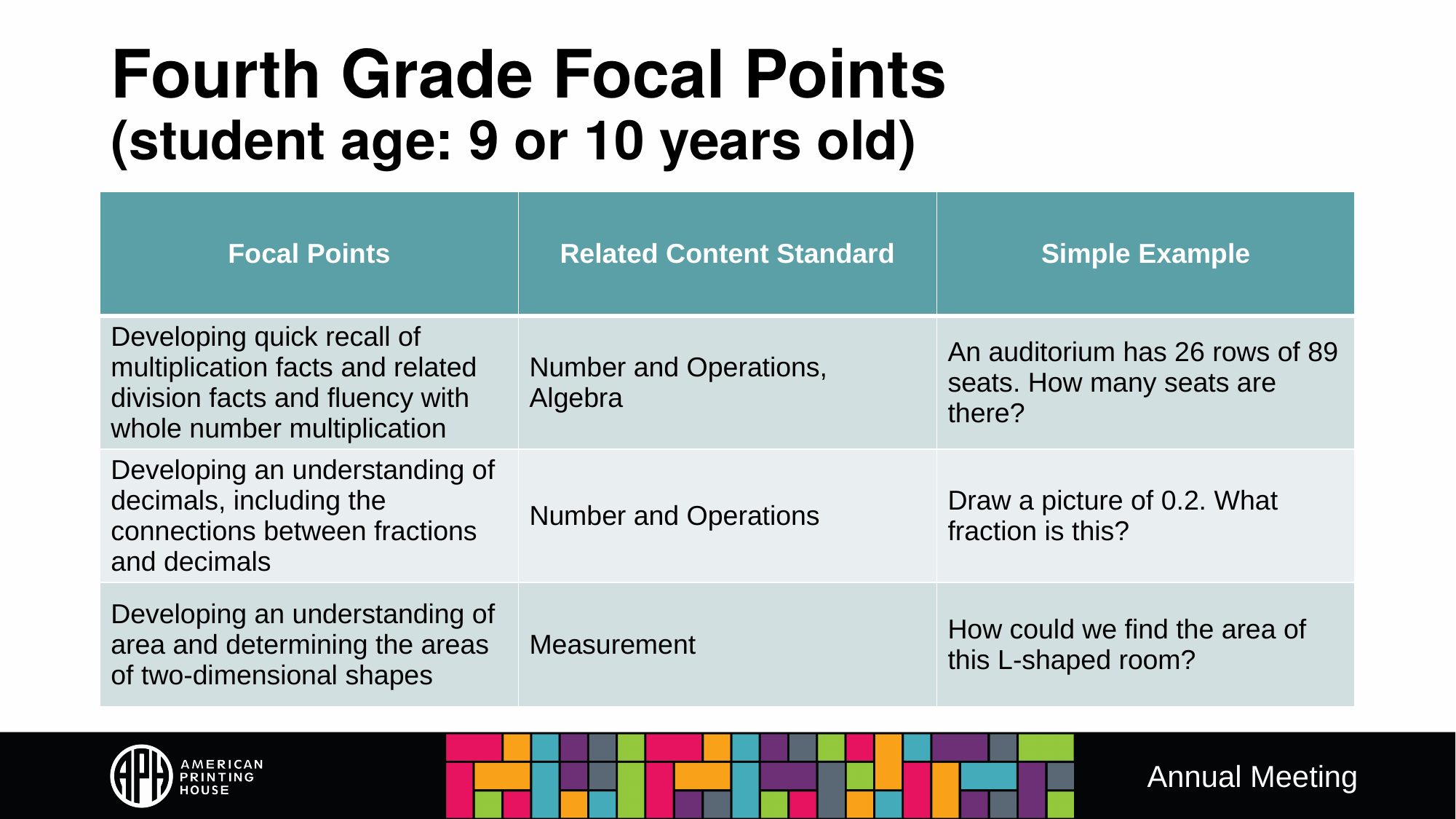

# Fourth Grade Focal Points (student age: 9 or 10 years old)
| Focal Points | Related Content Standard | Simple Example |
| --- | --- | --- |
| Developing quick recall of multiplication facts and related division facts and fluency with whole number multiplication | Number and Operations, Algebra | An auditorium has 26 rows of 89 seats. How many seats are there? |
| Developing an understanding of decimals, including the connections between fractions and decimals | Number and Operations | Draw a picture of 0.2. What fraction is this? |
| Developing an understanding of area and determining the areas of two-dimensional shapes | Measurement | How could we find the area of this L-shaped room? |